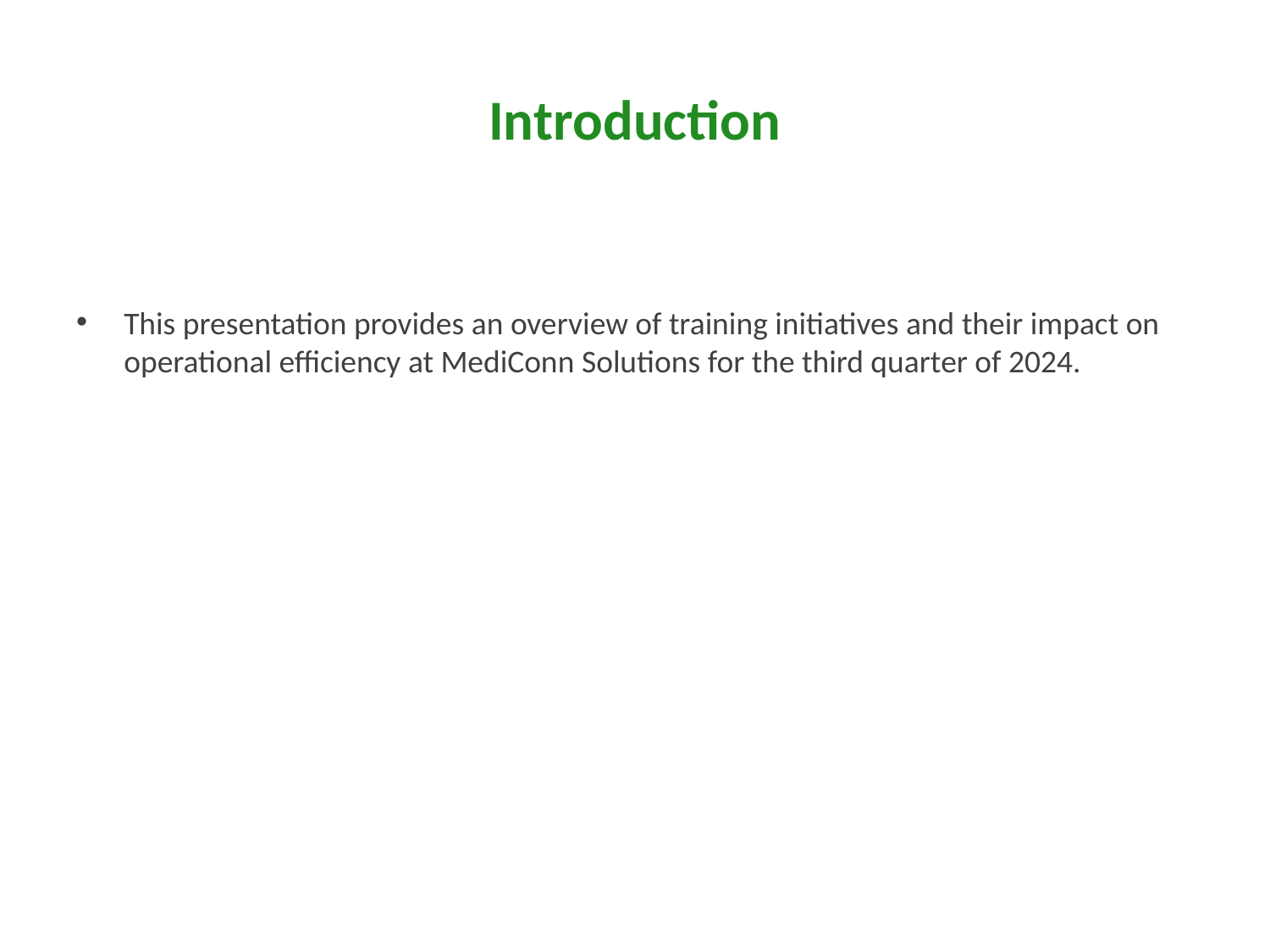

# Introduction

This presentation provides an overview of training initiatives and their impact on operational efficiency at MediConn Solutions for the third quarter of 2024.